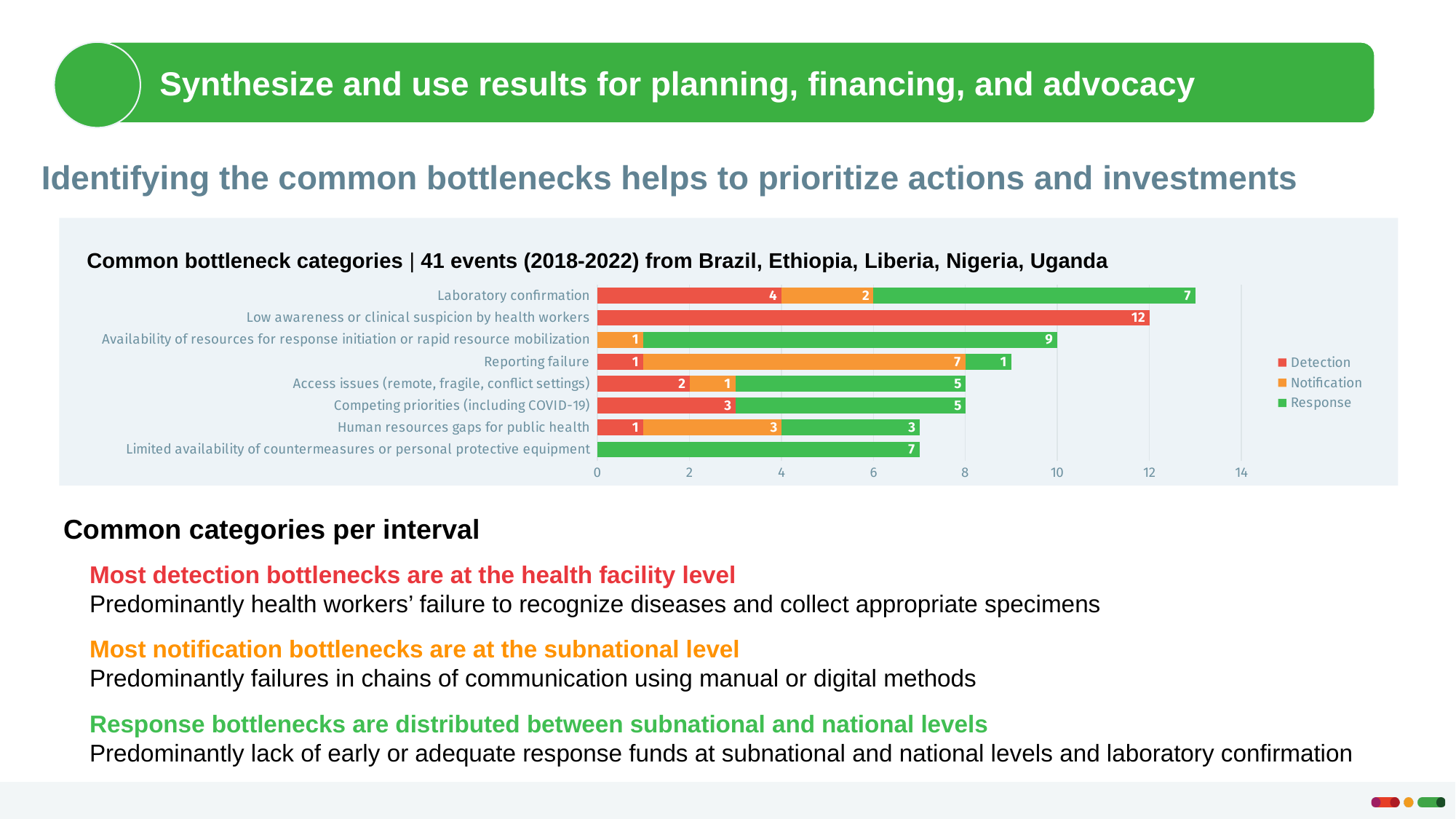

Synthesize and use results for planning, financing, and advocacy
Identifying the common bottlenecks helps to prioritize actions and investments

Common bottleneck categories | 41 events (2018-2022) from Brazil, Ethiopia, Liberia, Nigeria, Uganda

### Chart

| Category | Detection  | Notification  | Response  |
|---|---|---|---|
| Limited availability of countermeasures or personal protective equipment  | None | None | 7.0 |
| Human resources gaps for public health  | 1.0 | 3.0 | 3.0 |
| Competing priorities (including COVID-19)  | 3.0 | None | 5.0 |
| Access issues (remote, fragile, conflict settings)  | 2.0 | 1.0 | 5.0 |
| Reporting failure  | 1.0 | 7.0 | 1.0 |
| Availability of resources for response initiation or rapid resource mobilization  | None | 1.0 | 9.0 |
| Low awareness or clinical suspicion by health workers  | 12.0 | None | None |
| Laboratory confirmation  | 4.0 | 2.0 | 7.0 |
Common categories per interval
Most detection bottlenecks are at the health facility level
Predominantly health workers’ failure to recognize diseases and collect appropriate specimens
Most notification bottlenecks are at the subnational level
Predominantly failures in chains of communication using manual or digital methods
Response bottlenecks are distributed between subnational and national levels
Predominantly lack of early or adequate response funds at subnational and national levels and laboratory confirmation